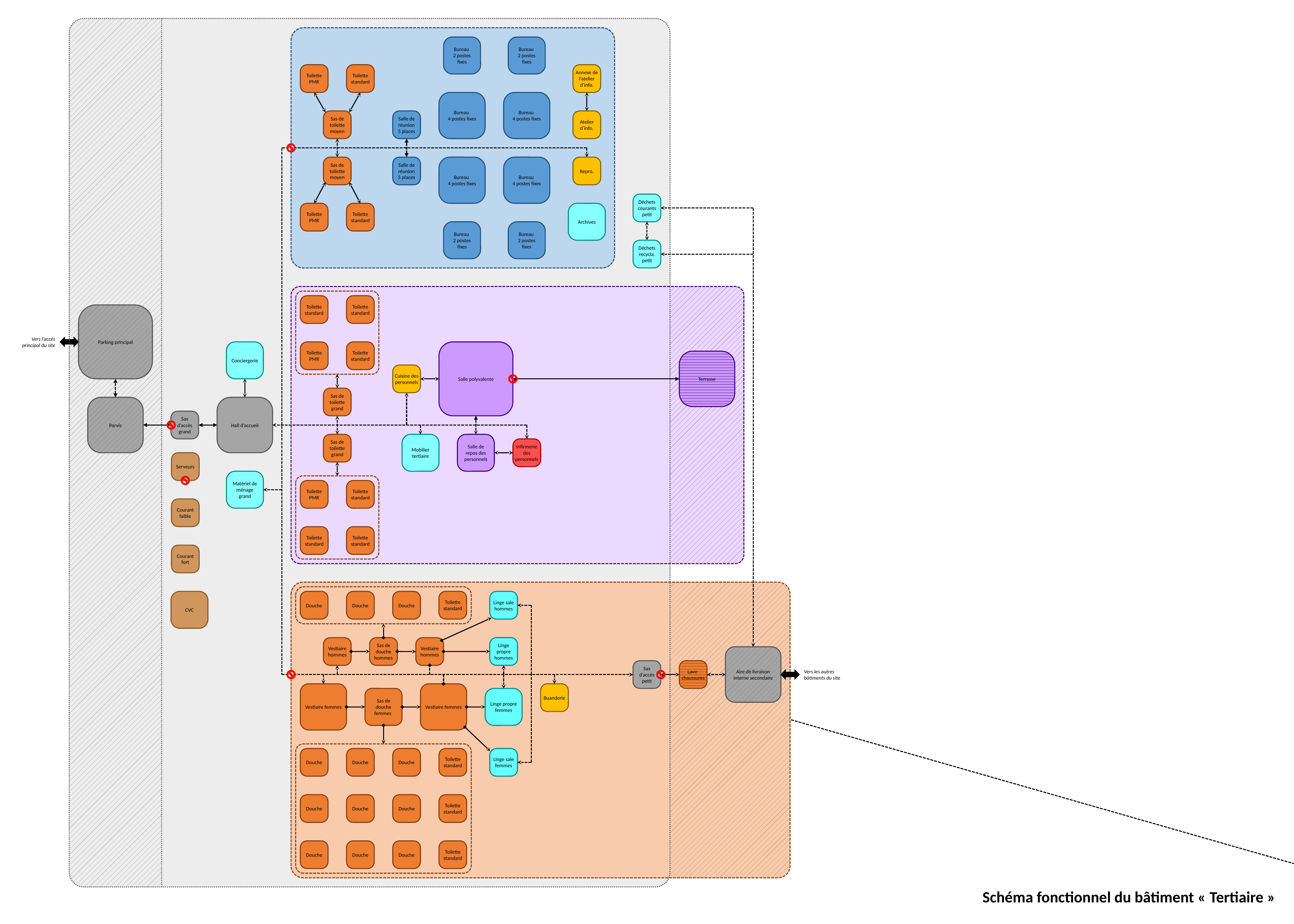

Bureau
2 postes
fixes
Bureau
2 postes fixes
Sas de toilette
moyen
Toilette standard
Toilette PMR
Sas de toilette
moyen
Toilette PMR
Toilette standard
Annexe de l’atelier d’info.
Atelier d’info.
Bureau
4 postes fixes
Bureau
4 postes fixes
Salle de réunion 5 places
Salle de réunion 5 places

Bureau
4 postes fixes
Bureau
4 postes fixes
Repro.
Archives
Bureau
2 postes fixes
Bureau
2 postes fixes
Déchets courants petit
Déchets recycla. petit

Toilette standard
Toilette standard
Toilette standard
Toilette PMR
Sas de toilette grand
Salle polyvalente
Terrasse
Cuisine des personnels

Sas de toilette grand

Toilette PMR
Toilette standard
Toilette standard
Toilette standard
Mobilier tertiaire
Salle de repos des personnels
Infirmerie des personnels
Parking principal
Vers l’accès principal du site

Conciergerie

Serveurs

Courant
faible
Courant fort
CVC
Parvis
Hall d’accueil

Sas d’accès grand

Matériel de ménage
grand

Douche
Douche

Douche
Toilette standard
Linge sale hommes
Sas de douche hommes
Linge propre hommes
Vestiaire hommes
Vestiaire hommes
Sas d’accès petit
Lave-chaussures

Vestiaire femmes
Vestiaire femmes
Buanderie
Sas de douche femmes
Linge propre femmes

Douche
Douche
Douche
Douche
Douche
Douche
Douche
Douche
Douche
Toilette standard
Toilette standard
Toilette standard
Linge sale femmes
Aire de livraison interne secondaire
Vers les autres bâtiments du site

Schéma fonctionnel du bâtiment « Tertiaire »